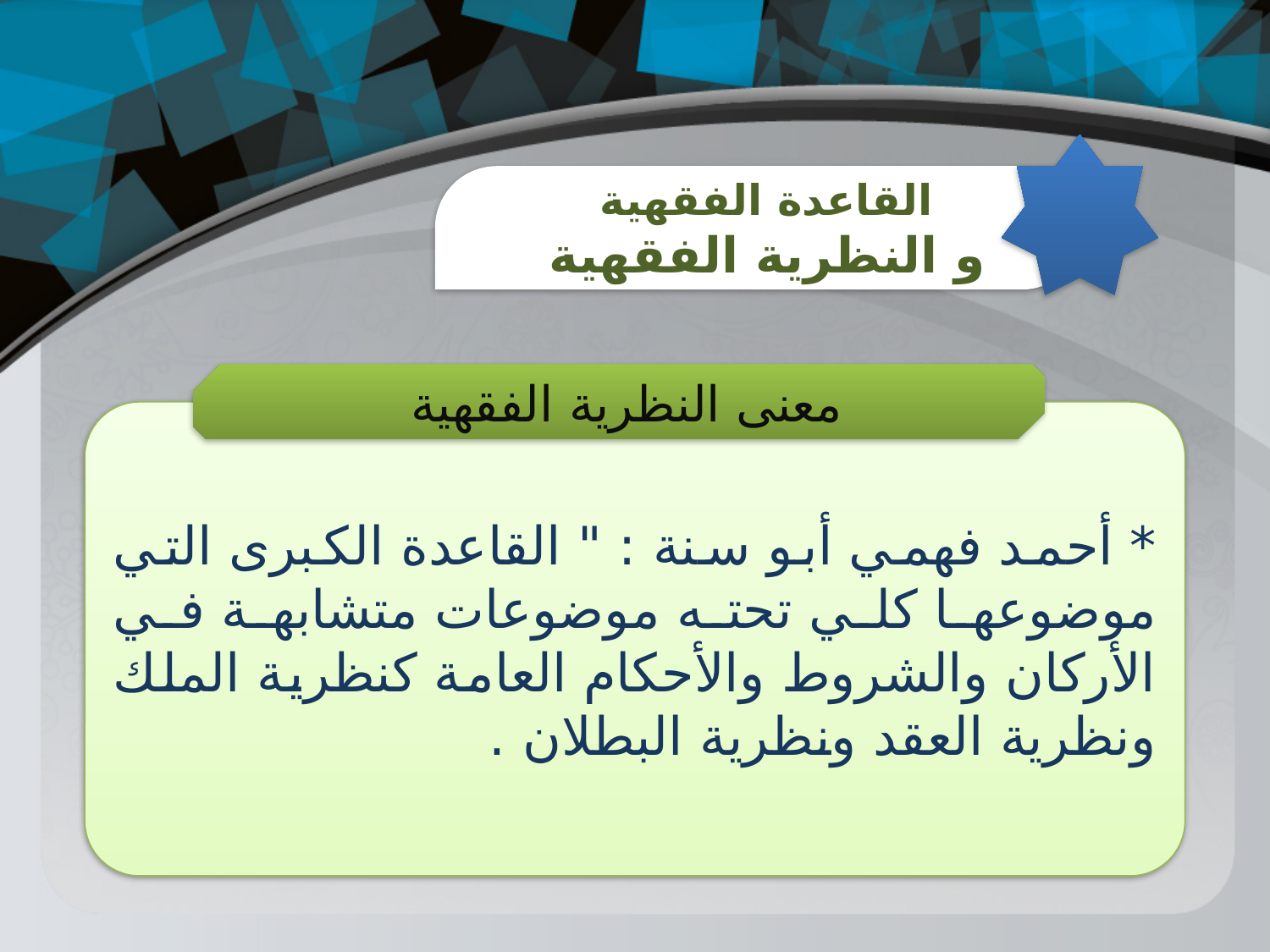

القاعدة الفقهية
و النظرية الفقهية
معنى النظرية الفقهية

* أحمد فهمي أبو سنة : " القاعدة الكبرى التي موضوعها كلي تحته موضوعات متشابهة في الأركان والشروط والأحكام العامة كنظرية الملك ونظرية العقد ونظرية البطلان .